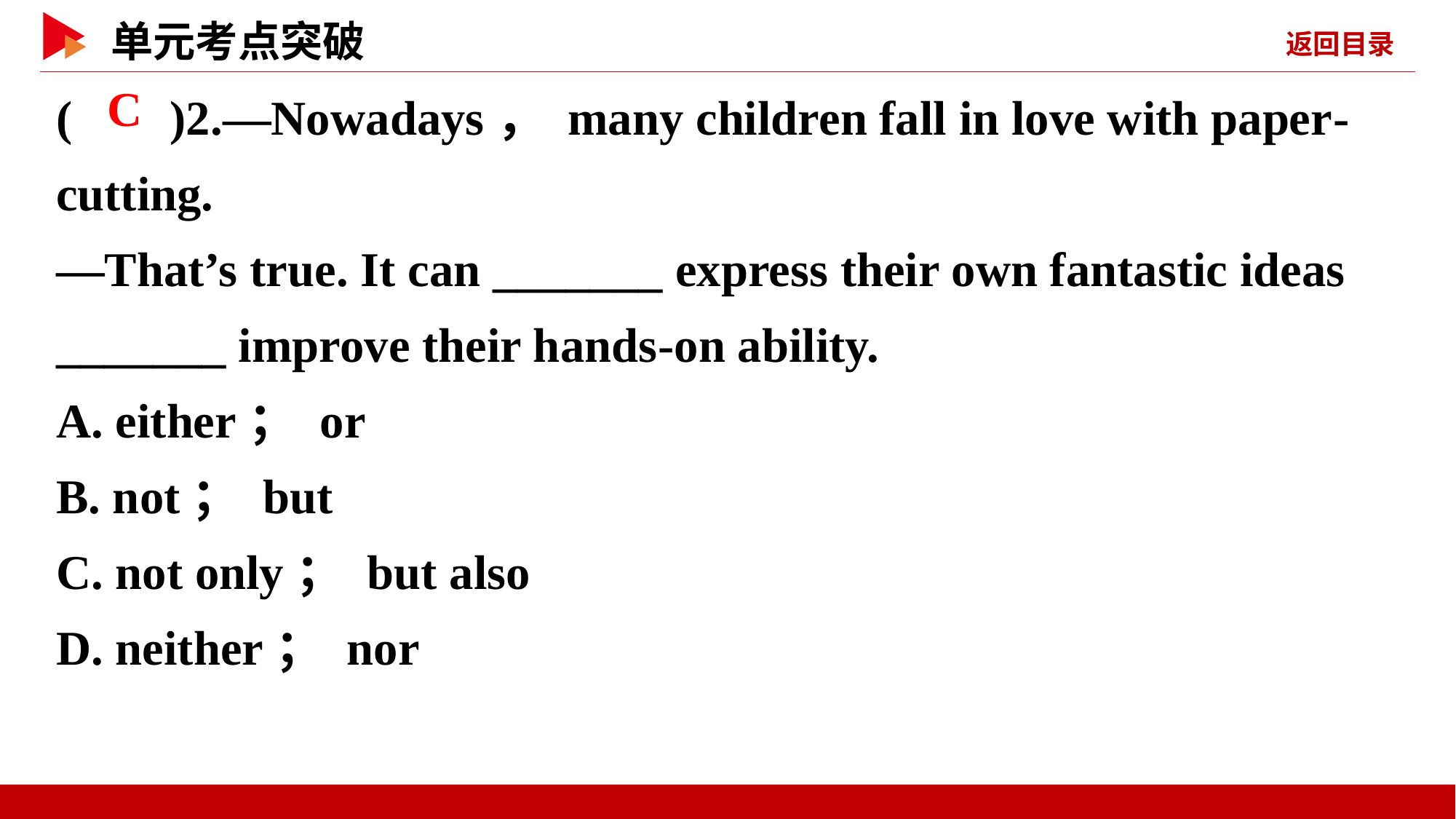

(        )2.—Nowadays， many children fall in love with paper-cutting.
—That’s true. It can _______ express their own fantastic ideas _______ improve their hands-on ability.
A. either； or
B. not； but
C. not only； but also
D. neither； nor
   C